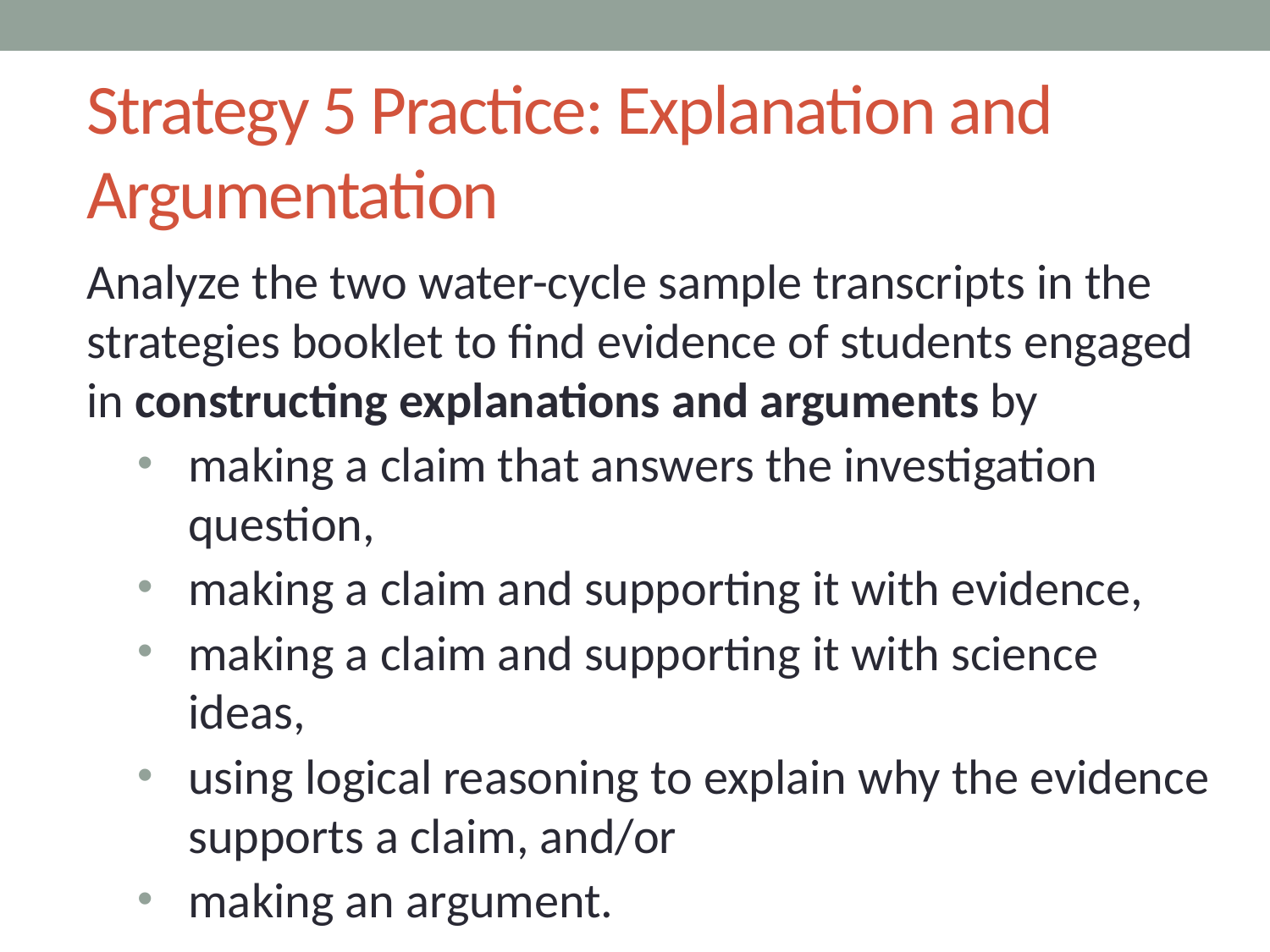

# Strategy 5 Practice: Explanation and Argumentation
Analyze the two water-cycle sample transcripts in the strategies booklet to find evidence of students engaged in constructing explanations and arguments by
making a claim that answers the investigation question,
making a claim and supporting it with evidence,
making a claim and supporting it with science ideas,
using logical reasoning to explain why the evidence supports a claim, and/or
making an argument.